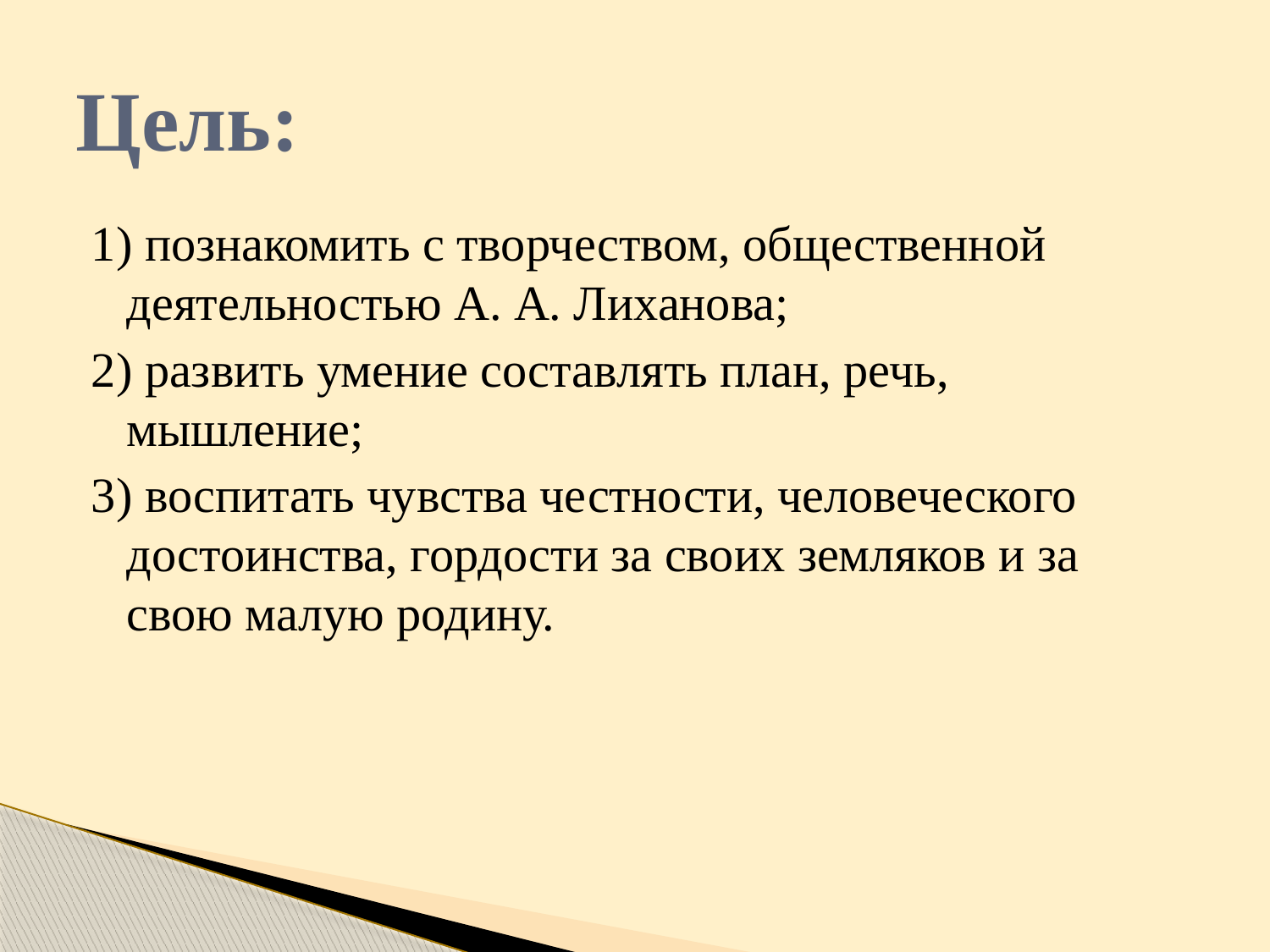

# Цель:
1) познакомить с творчеством, общественной деятельностью А. А. Лиханова;
2) развить умение составлять план, речь, мышление;
3) воспитать чувства честности, человеческого достоинства, гордости за своих земляков и за свою малую родину.